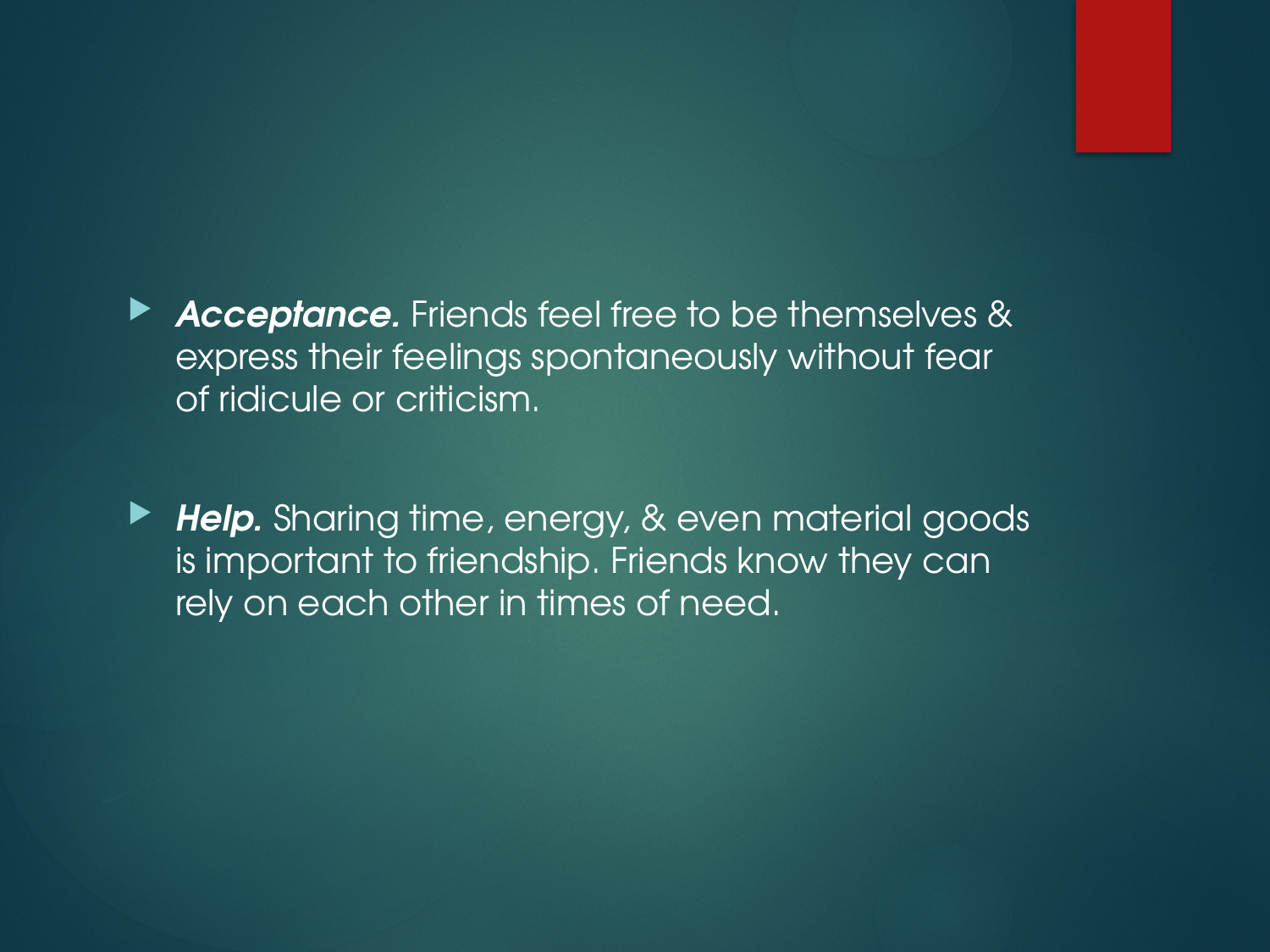

#
Acceptance. Friends feel free to be themselves & express their feelings spontaneously without fear of ridicule or criticism.

Help. Sharing time, energy, & even material goods is important to friendship. Friends know they can rely on each other in times of need.